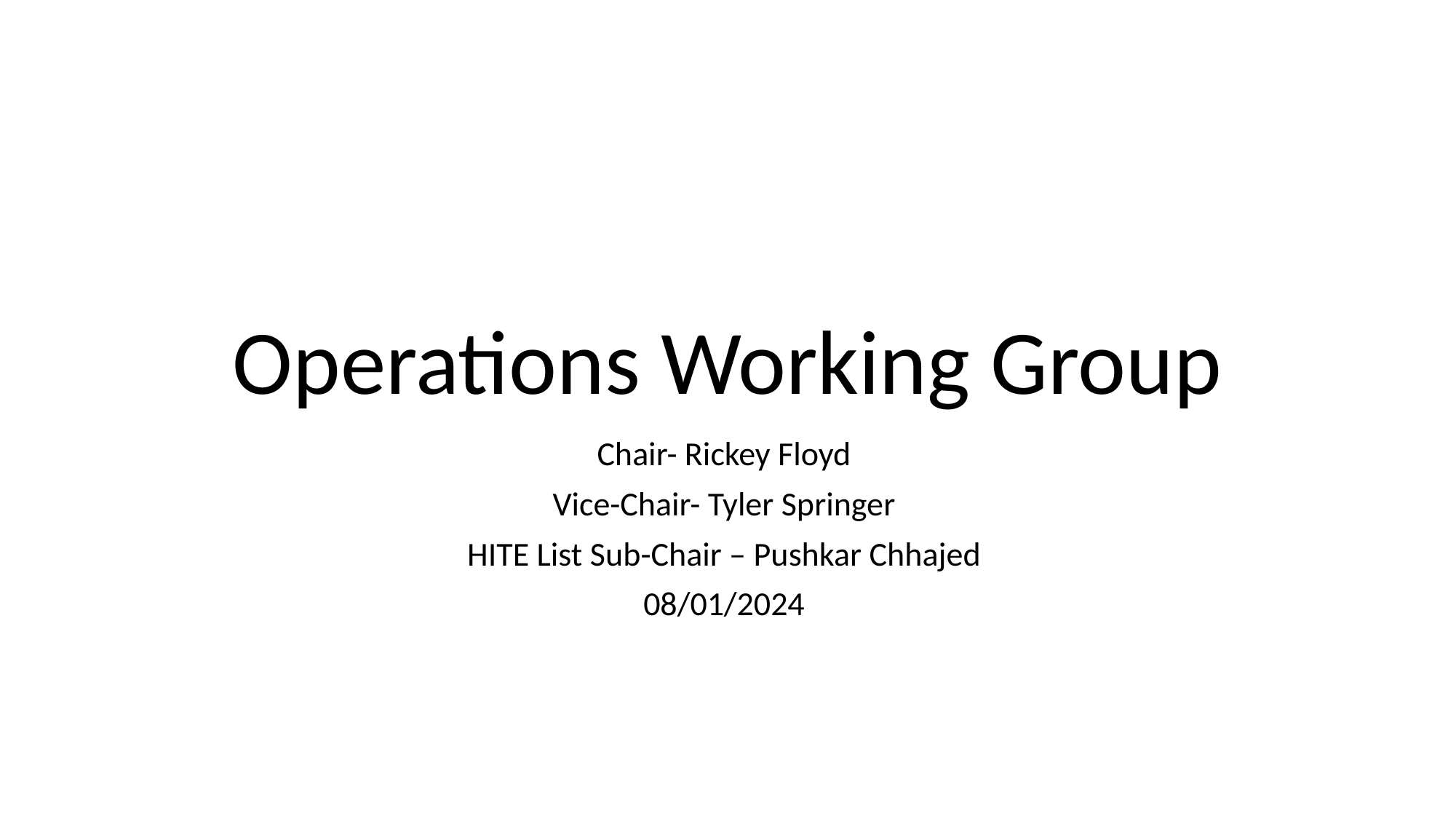

# Operations Working Group
Chair- Rickey Floyd
Vice-Chair- Tyler Springer
HITE List Sub-Chair – Pushkar Chhajed
08/01/2024